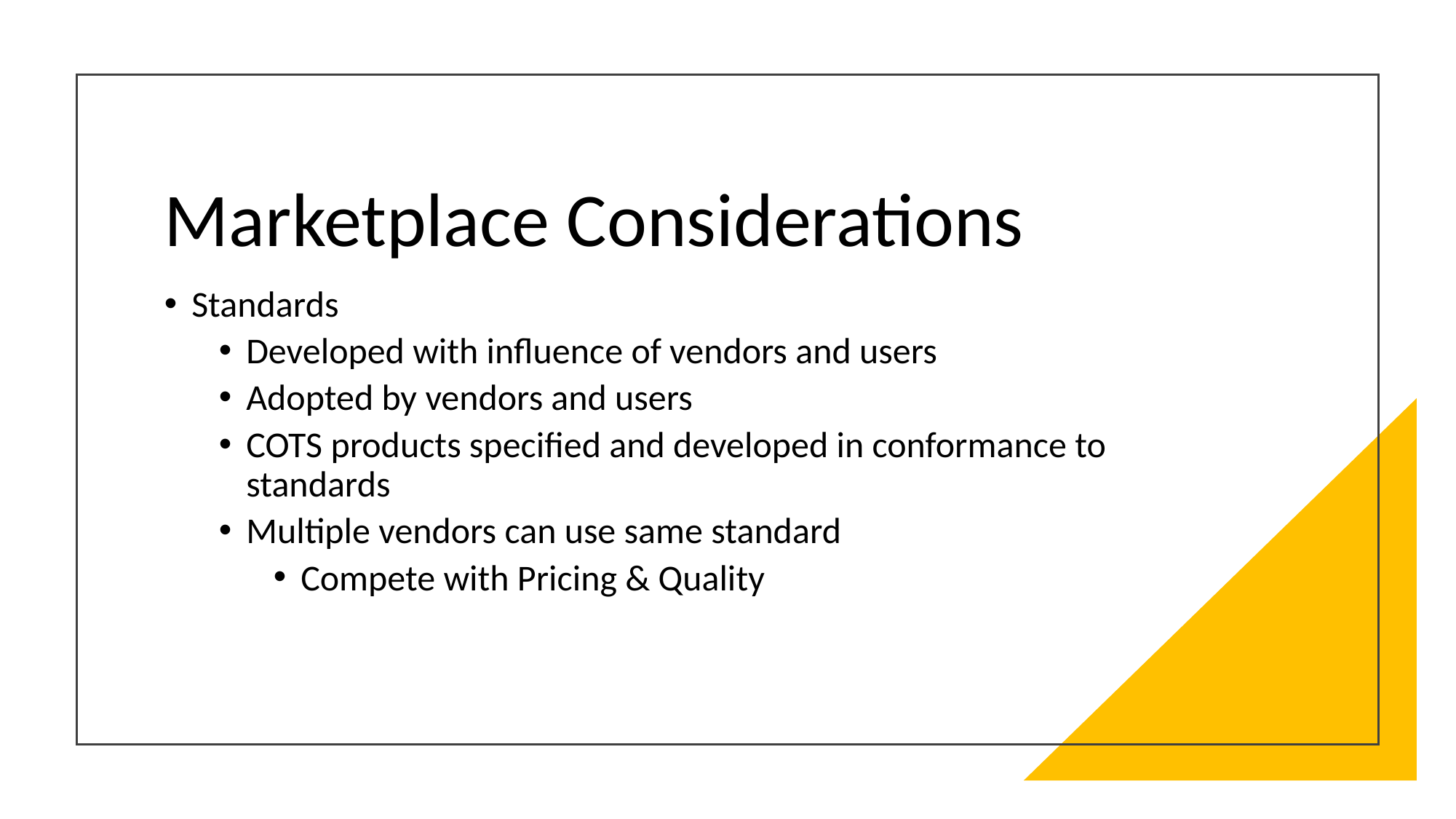

# Marketplace Considerations
Standards
Developed with influence of vendors and users
Adopted by vendors and users
COTS products specified and developed in conformance to standards
Multiple vendors can use same standard
Compete with Pricing & Quality